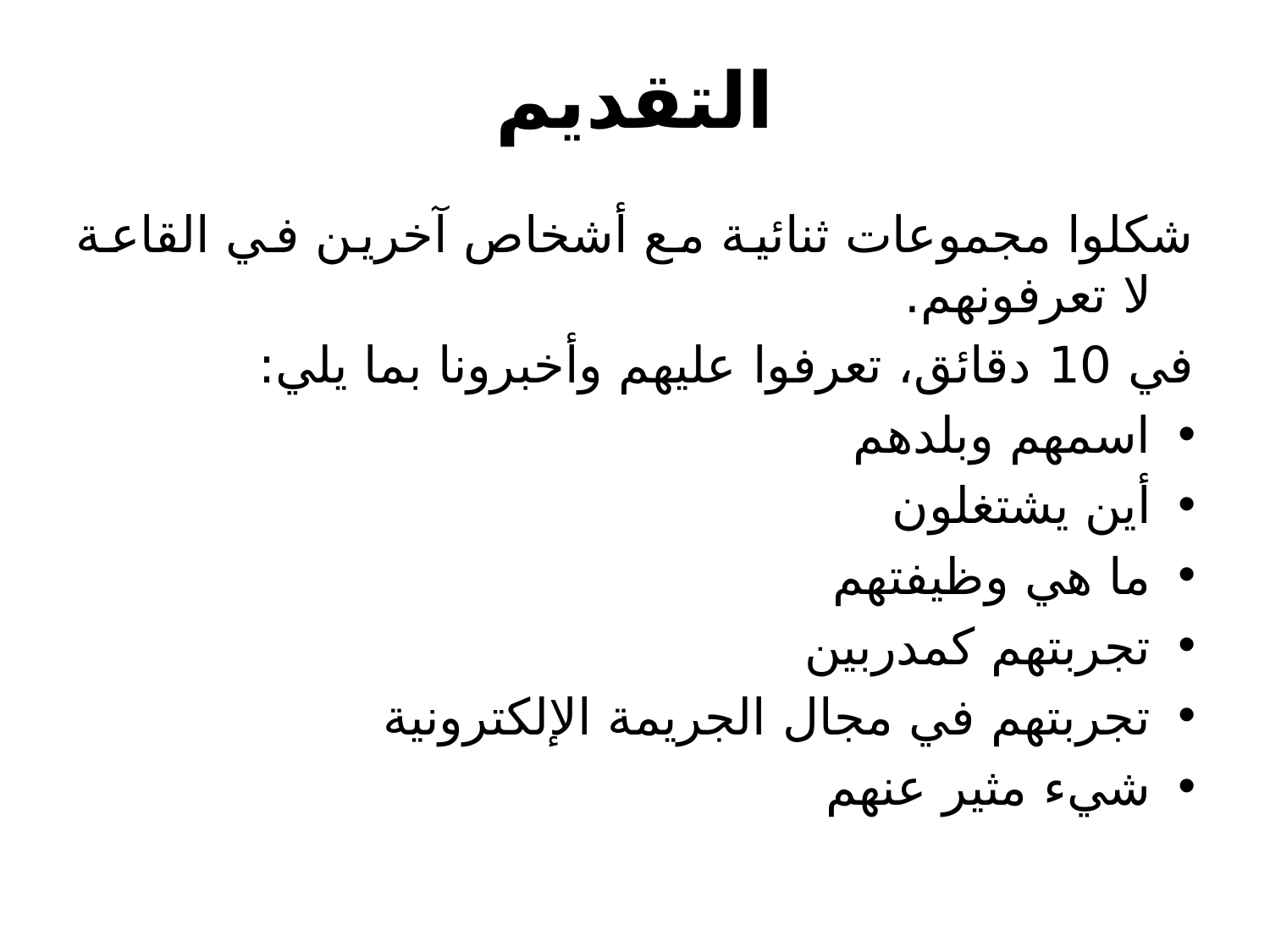

# التقديم
شكلوا مجموعات ثنائية مع أشخاص آخرين في القاعة لا تعرفونهم.
في 10 دقائق، تعرفوا عليهم وأخبرونا بما يلي:
اسمهم وبلدهم
أين يشتغلون
ما هي وظيفتهم
تجربتهم كمدربين
تجربتهم في مجال الجريمة الإلكترونية
شيء مثير عنهم